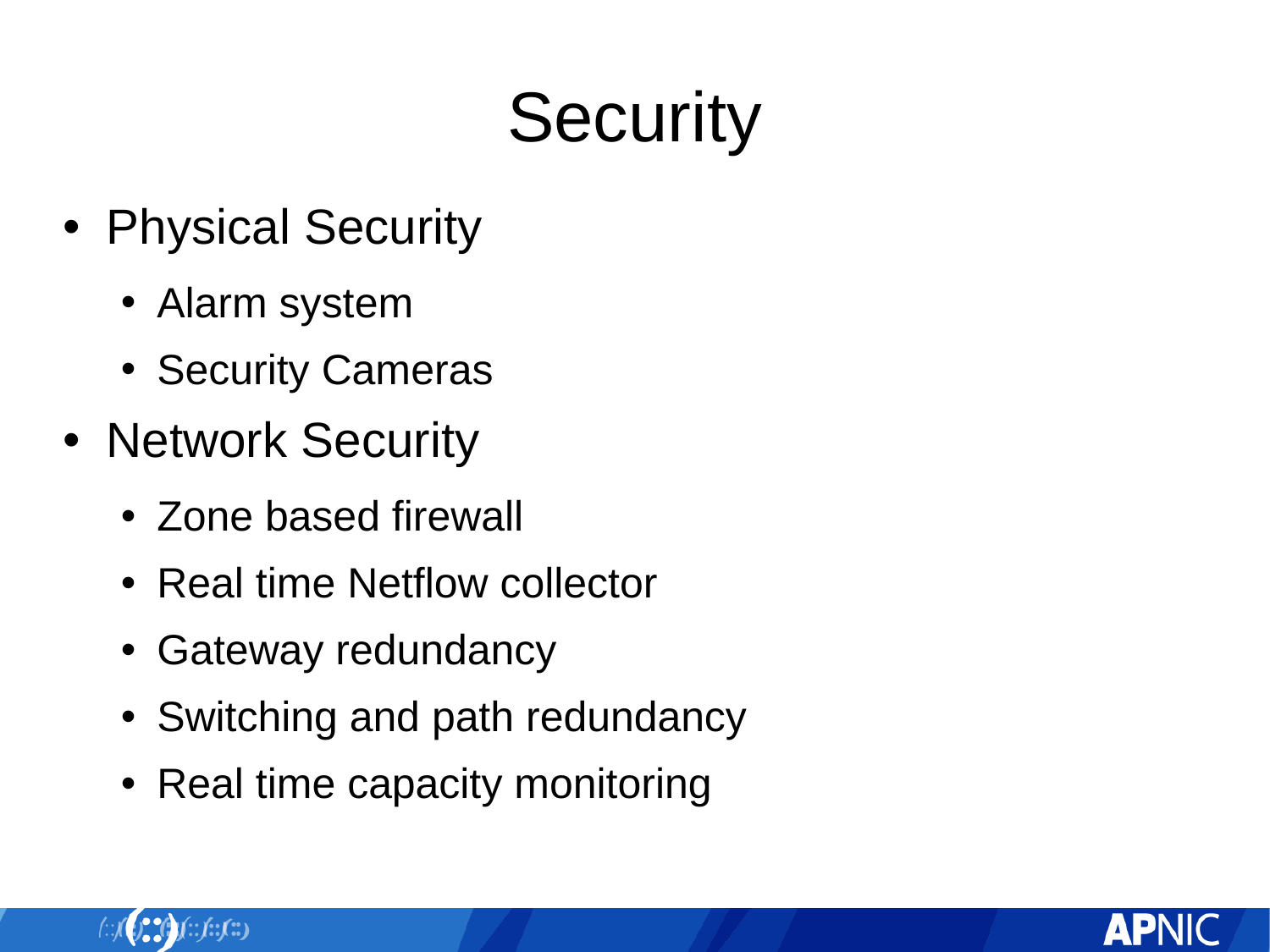

# Security
Physical Security
Alarm system
Security Cameras
Network Security
Zone based firewall
Real time Netflow collector
Gateway redundancy
Switching and path redundancy
Real time capacity monitoring

Systems Security